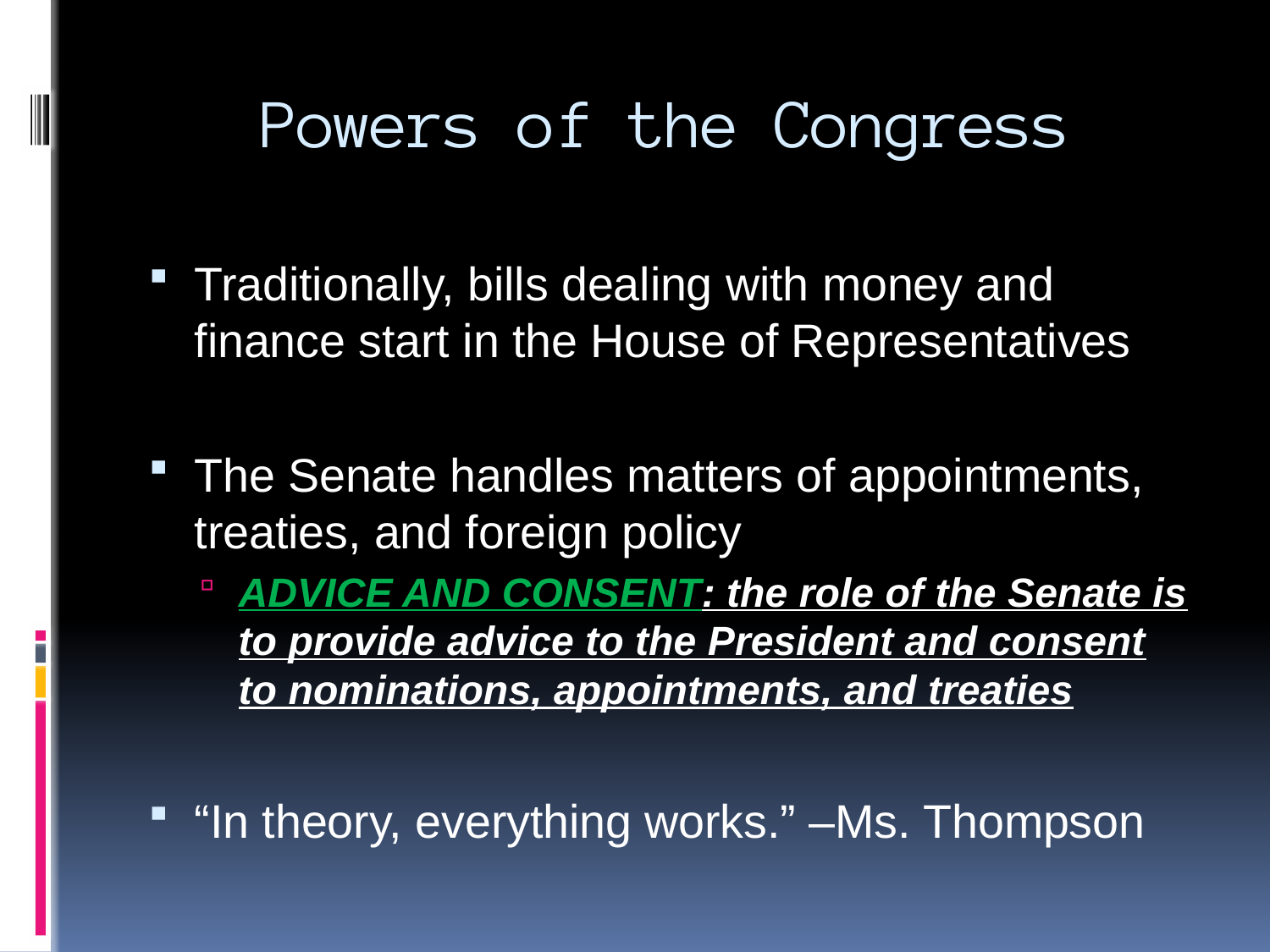

# Powers of the Congress
Traditionally, bills dealing with money and finance start in the House of Representatives

The Senate handles matters of appointments, treaties, and foreign policy
ADVICE AND CONSENT: the role of the Senate is to provide advice to the President and consent to nominations, appointments, and treaties

“In theory, everything works.” –Ms. Thompson